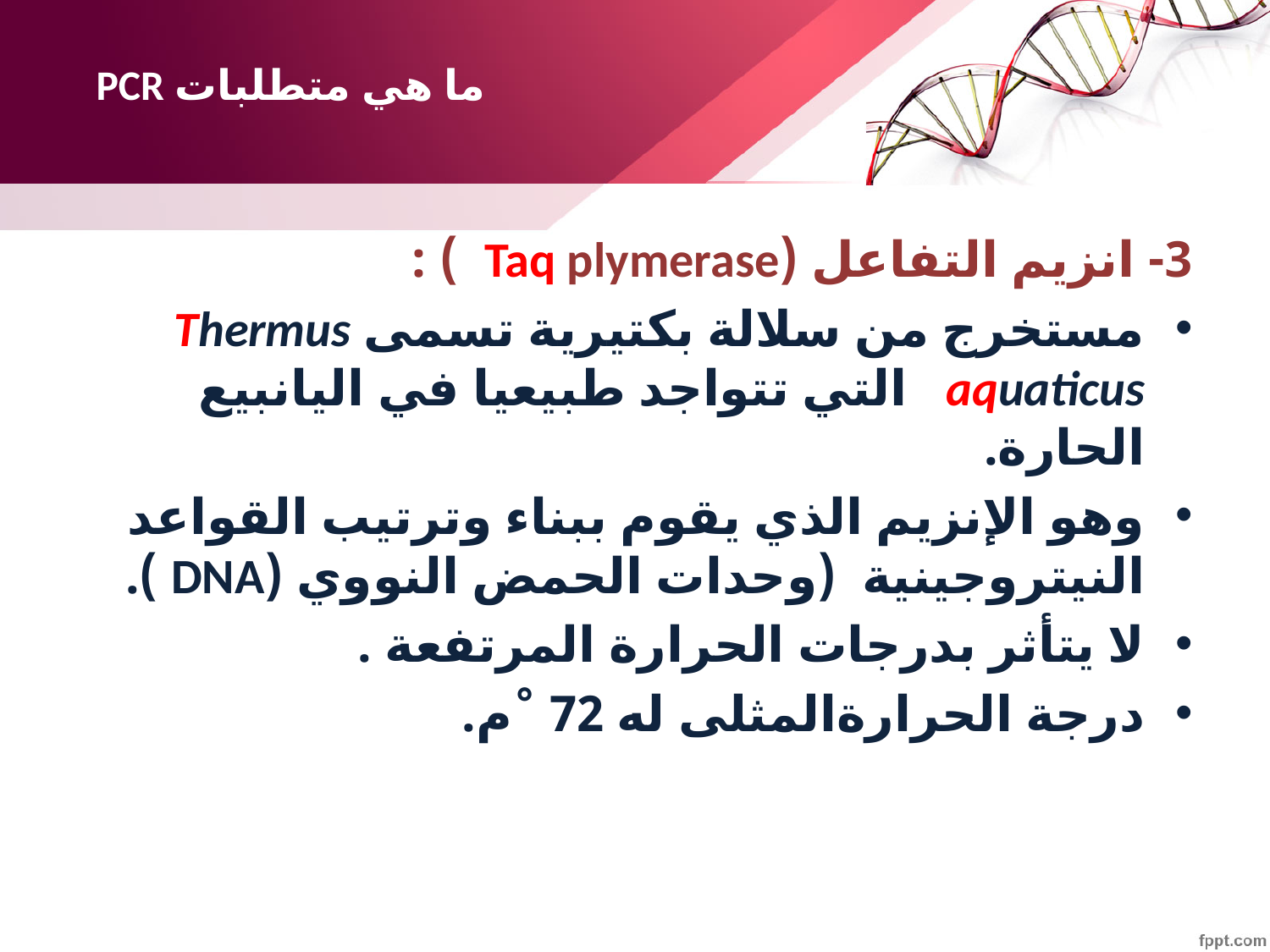

# ما هي متطلبات PCR
3- انزيم التفاعل (Taq plymerase  ) :
مستخرج من سلالة بكتيرية تسمى Thermus aquaticus   التي تتواجد طبيعيا في اليانبيع الحارة.
وهو الإنزيم الذي يقوم ببناء وترتيب القواعد النيتروجينية  (وحدات الحمض النووي (DNA ).
لا يتأثر بدرجات الحرارة المرتفعة .
درجة الحرارةالمثلى له 72 ˚م.